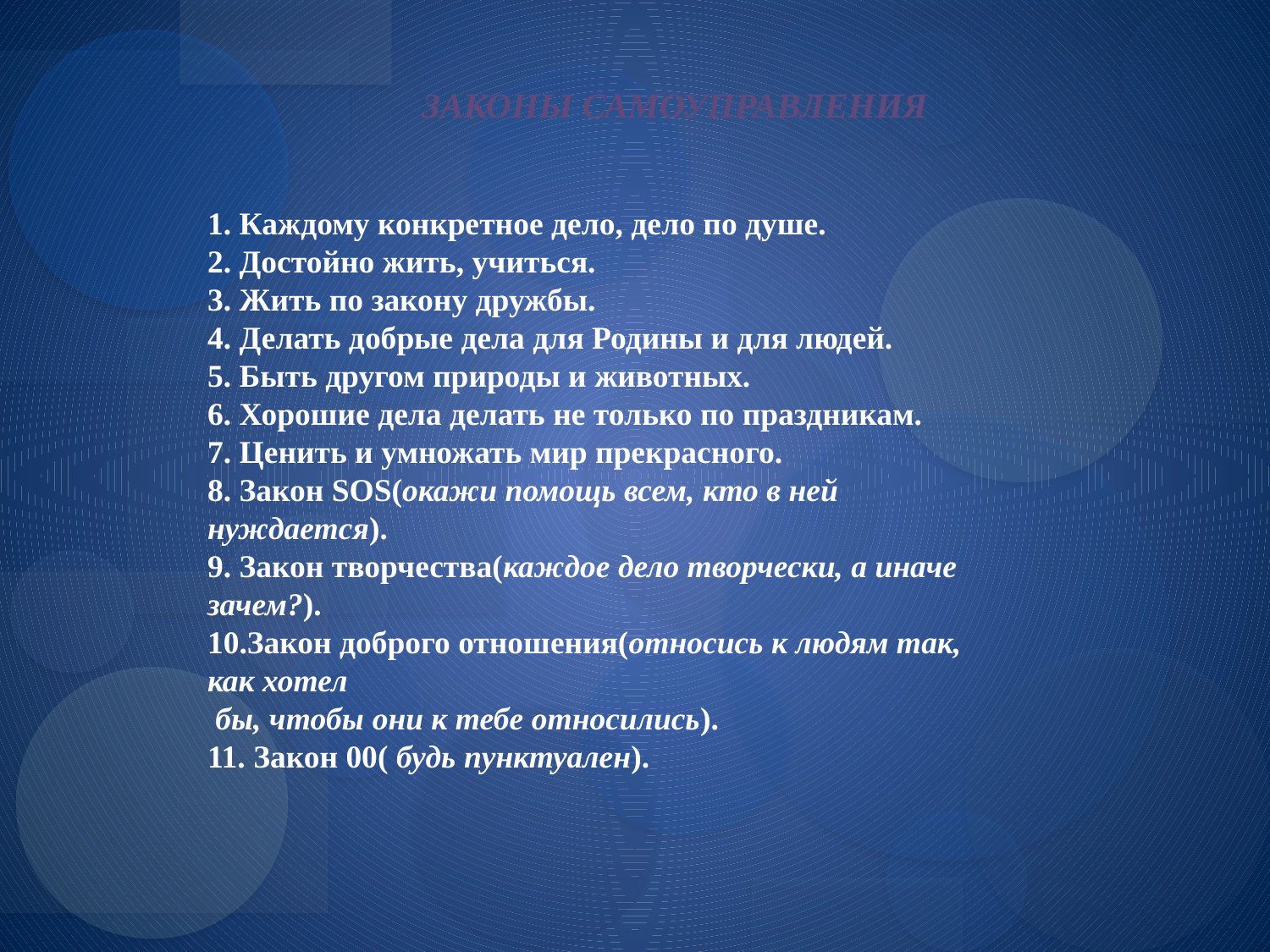

ЗАКОНЫ САМОУПРАВЛЕНИЯ

1. Каждому конкретное дело, дело по душе.
2. Достойно жить, учиться.
3. Жить по закону дружбы.
4. Делать добрые дела для Родины и для людей.
5. Быть другом природы и животных.
6. Хорошие дела делать не только по праздникам.
7. Ценить и умножать мир прекрасного.
8. Закон SOS(окажи помощь всем, кто в ней нуждается).
9. Закон творчества(каждое дело творчески, а иначе зачем?).
10.Закон доброго отношения(относись к людям так, как хотел
 бы, чтобы они к тебе относились).
11. Закон 00( будь пунктуален).